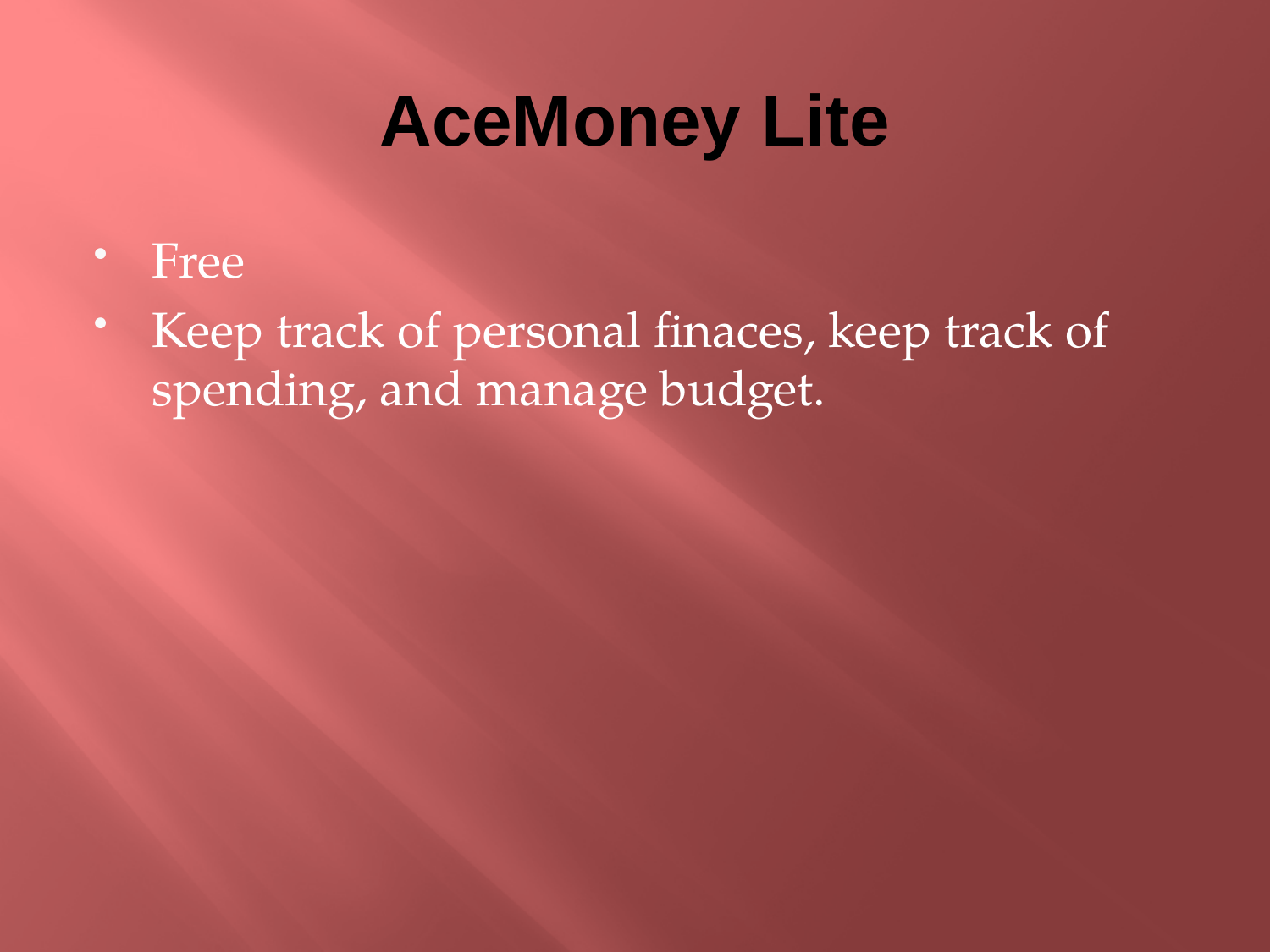

# AceMoney Lite
Free
Keep track of personal finaces, keep track of spending, and manage budget.